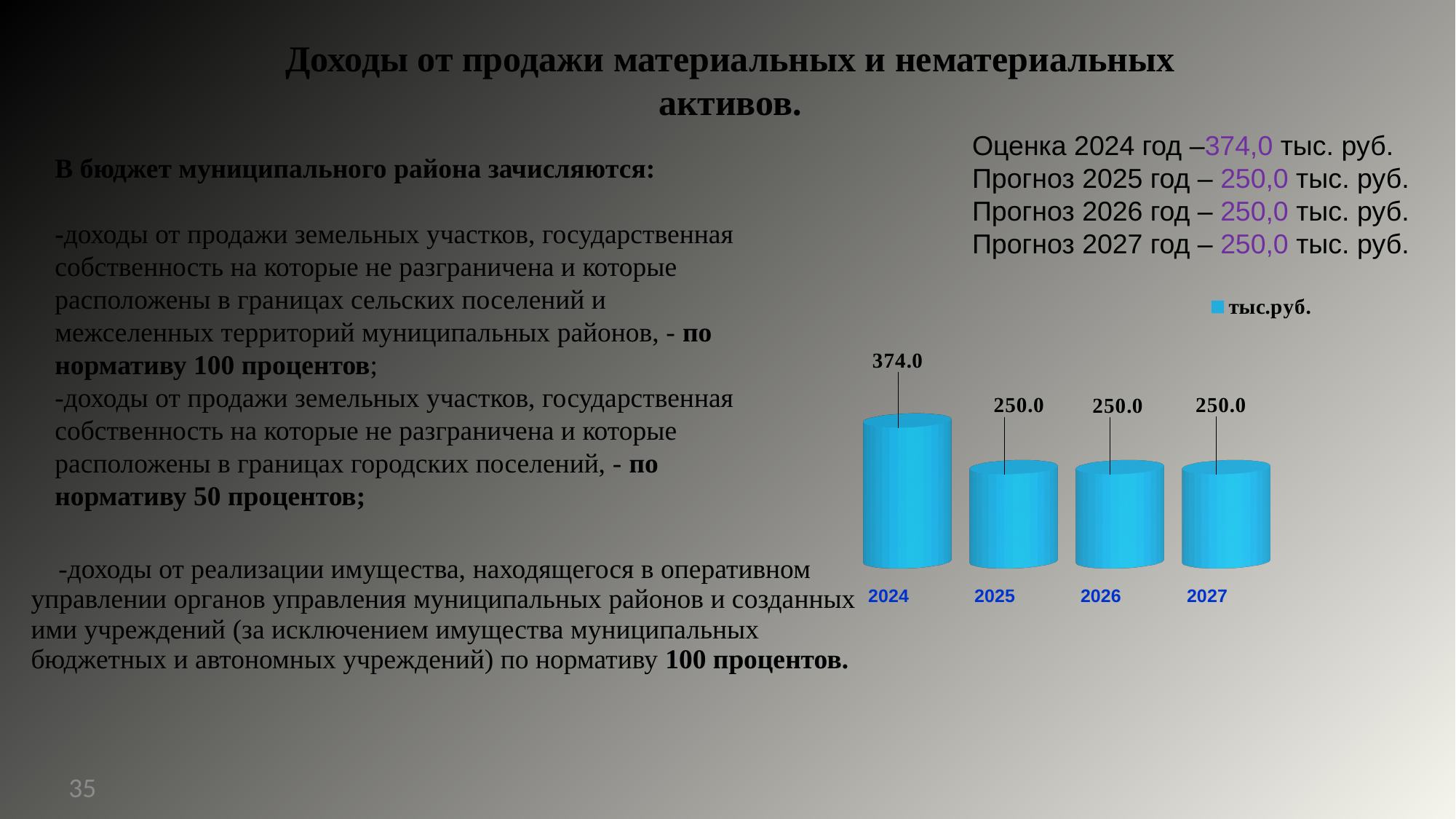

Доходы от продажи материальных и нематериальных активов.
Оценка 2024 год –374,0 тыс. руб.
Прогноз 2025 год – 250,0 тыс. руб.
Прогноз 2026 год – 250,0 тыс. руб.
Прогноз 2027 год – 250,0 тыс. руб.
В бюджет муниципального района зачисляются:

-доходы от продажи земельных участков, государственная собственность на которые не разграничена и которые расположены в границах сельских поселений и межселенных территорий муниципальных районов, - по нормативу 100 процентов;
-доходы от продажи земельных участков, государственная собственность на которые не разграничена и которые расположены в границах городских поселений, - по нормативу 50 процентов;

[unsupported chart]

| -доходы от реализации имущества, находящегося в оперативном управлении органов управления муниципальных районов и созданных ими учреждений (за исключением имущества муниципальных бюджетных и автономных учреждений) по нормативу 100 процентов. |
| --- |
|  |
| --- |
35